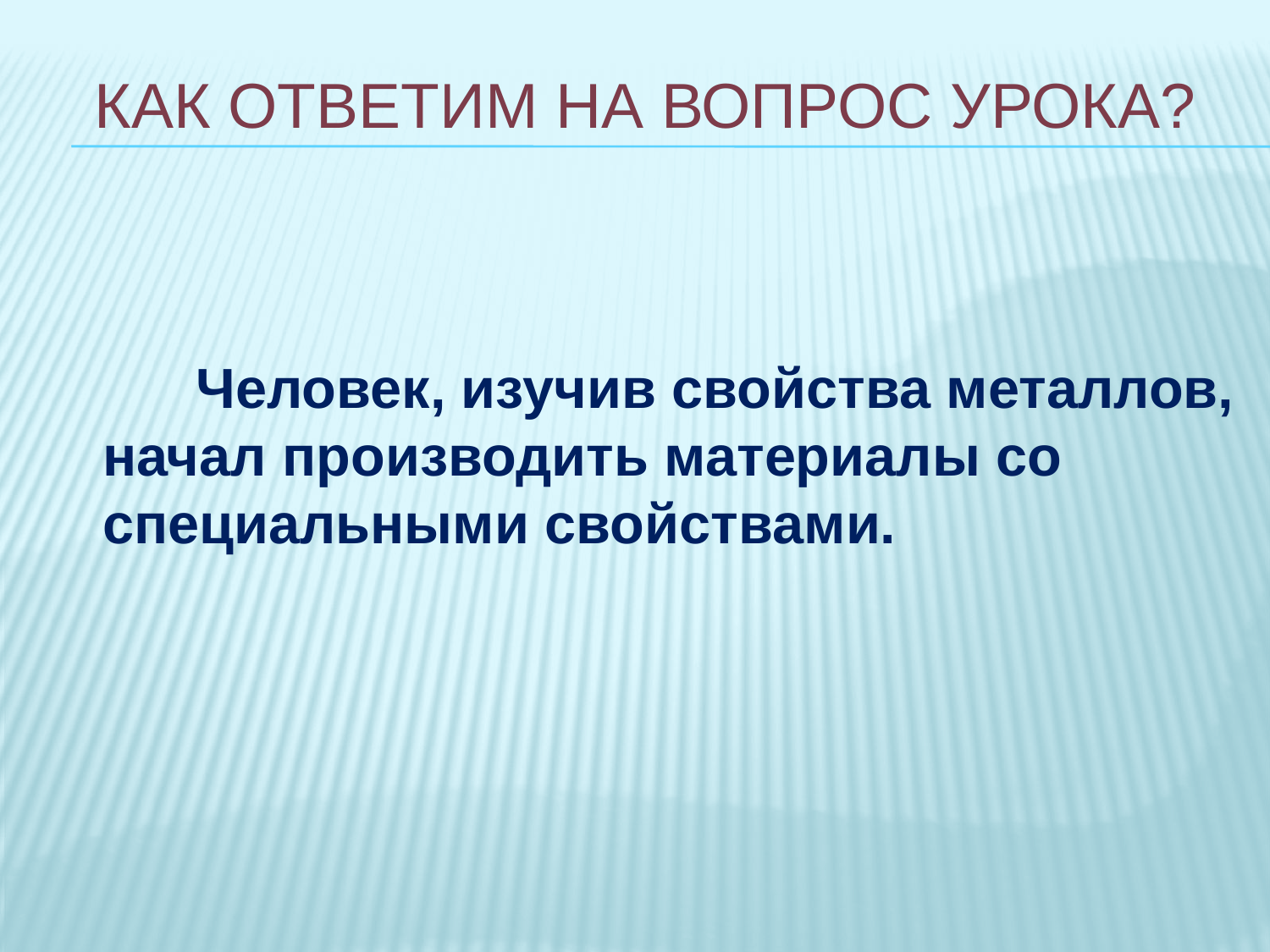

# Как ответим на вопрос урока?
         Человек, изучив свойства металлов, начал производить материалы со специальными свойствами.